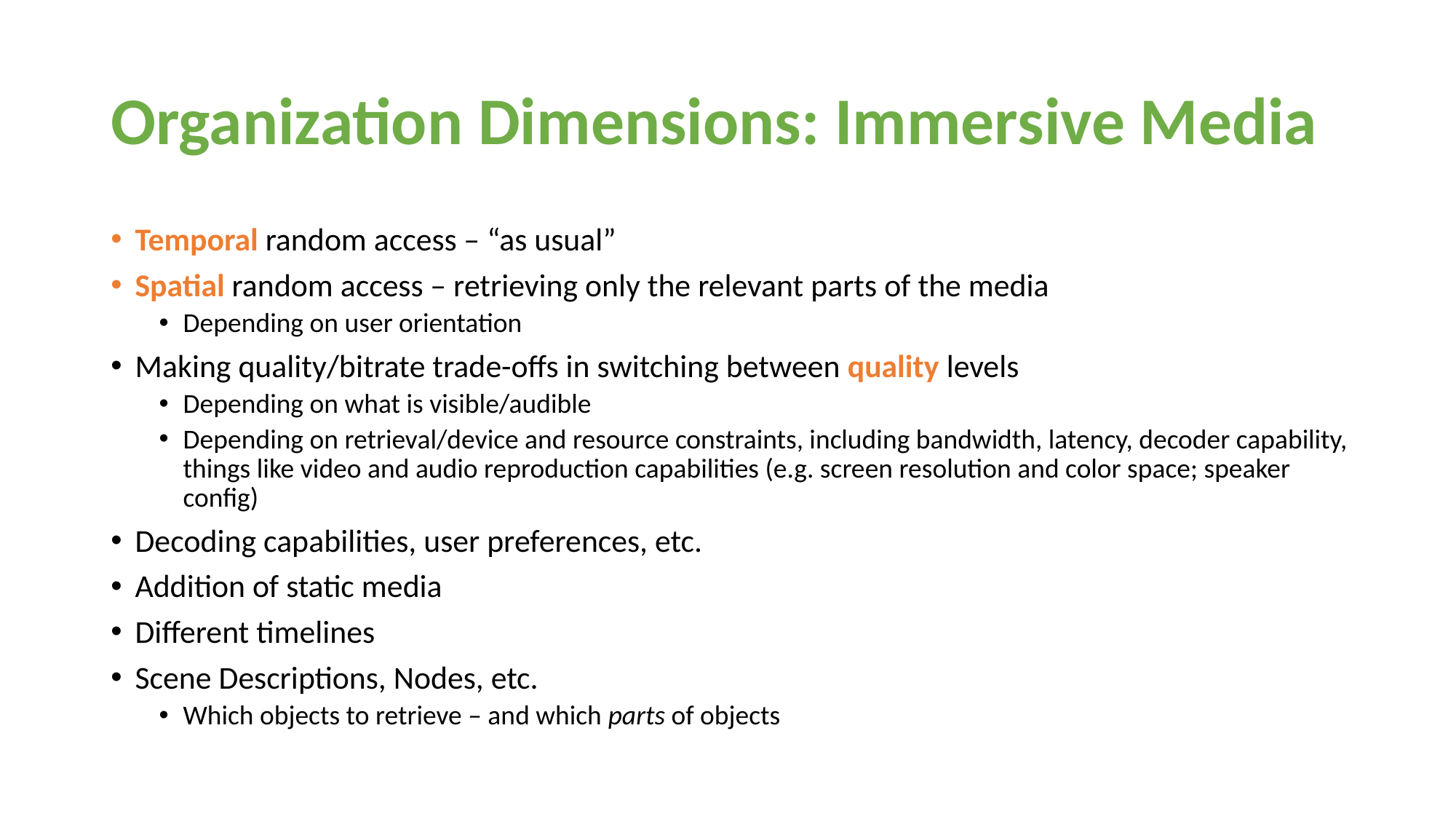

# Organization Dimensions: Immersive Media
Temporal random access – “as usual”
Spatial random access – retrieving only the relevant parts of the media
Depending on user orientation
Making quality/bitrate trade-offs in switching between quality levels
Depending on what is visible/audible
Depending on retrieval/device and resource constraints, including bandwidth, latency, decoder capability, things like video and audio reproduction capabilities (e.g. screen resolution and color space; speaker config)
Decoding capabilities, user preferences, etc.
Addition of static media
Different timelines
Scene Descriptions, Nodes, etc.
Which objects to retrieve – and which parts of objects